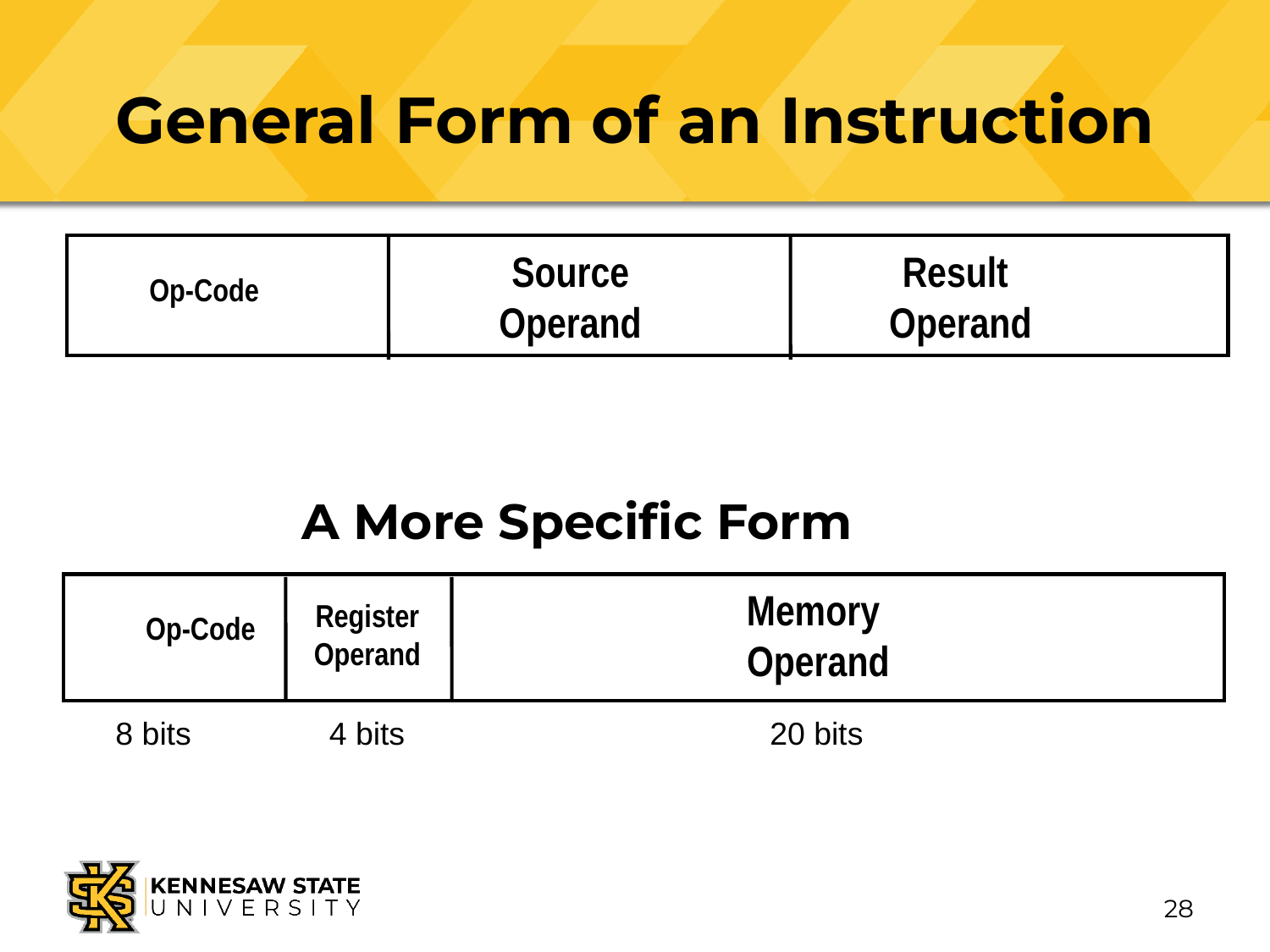

# General Form of an Instruction

Source
Operand
Result
Operand
Op-Code

A More Specific Form

Memory
Operand
Register
Operand
Op-Code

8 bits
4 bits
20 bits
28